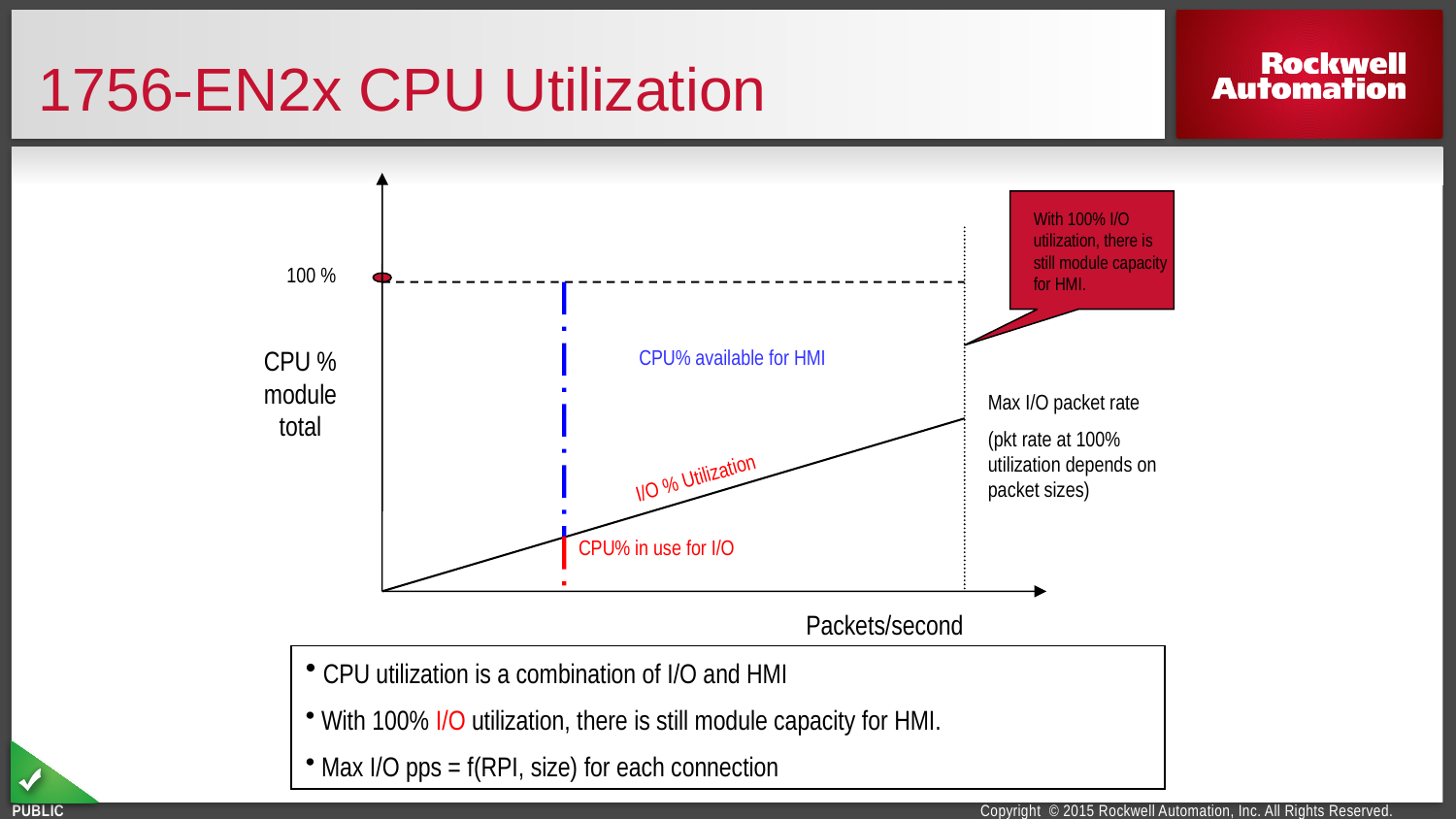

# 1756-EN2x CPU Utilization

With 100% I/O utilization, there is still module capacity for HMI.

100 %

CPU% available for HMI
CPU % module total
Max I/O packet rate
(pkt rate at 100% utilization depends on packet sizes)

I/O % Utilization
CPU% in use for I/O

Packets/second
 CPU utilization is a combination of I/O and HMI
 With 100% I/O utilization, there is still module capacity for HMI.
 Max I/O pps = f(RPI, size) for each connection
30
07/18/2012